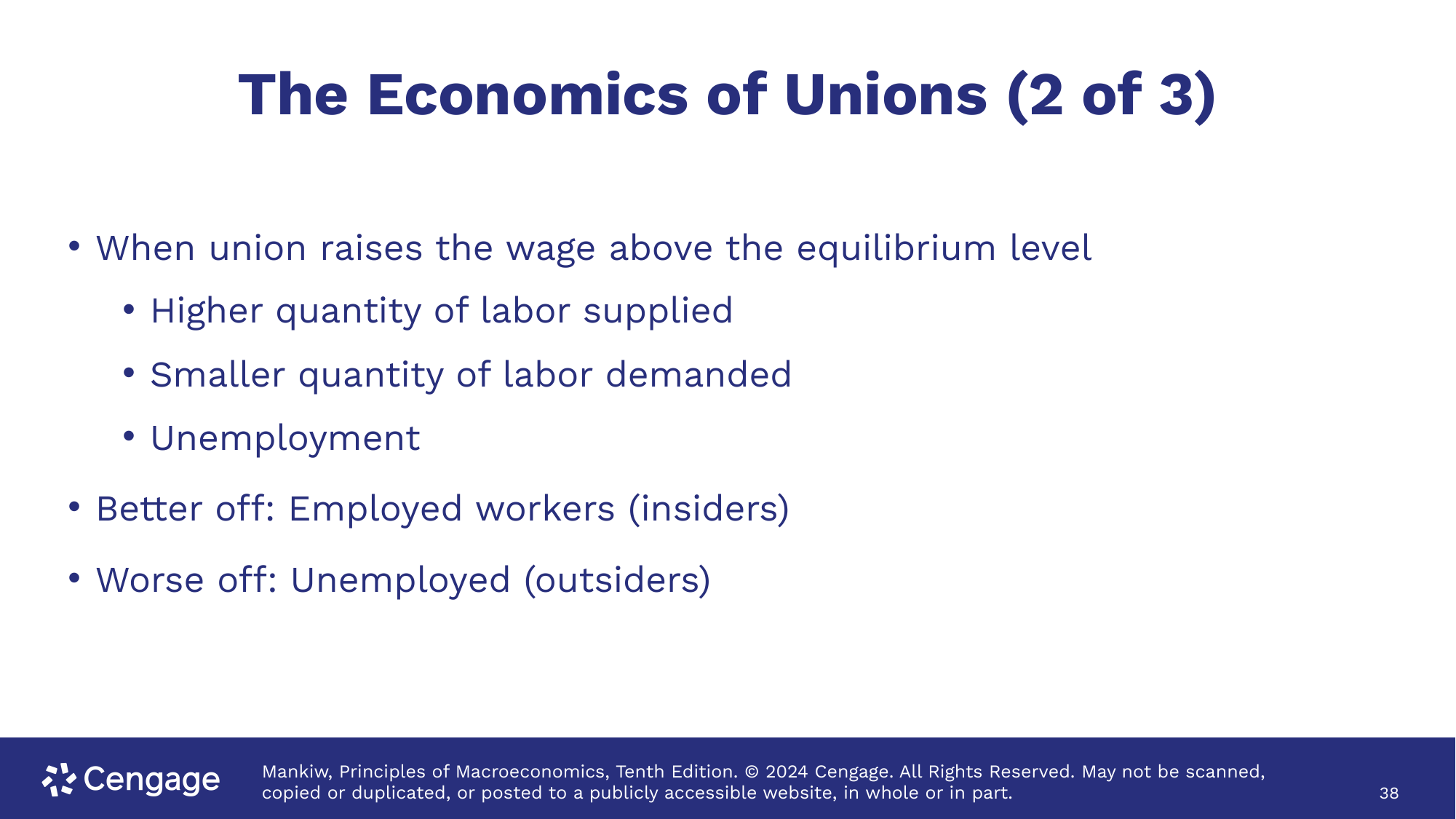

# The Economics of Unions (2 of 3)
When union raises the wage above the equilibrium level
Higher quantity of labor supplied
Smaller quantity of labor demanded
Unemployment
Better off: Employed workers (insiders)
Worse off: Unemployed (outsiders)